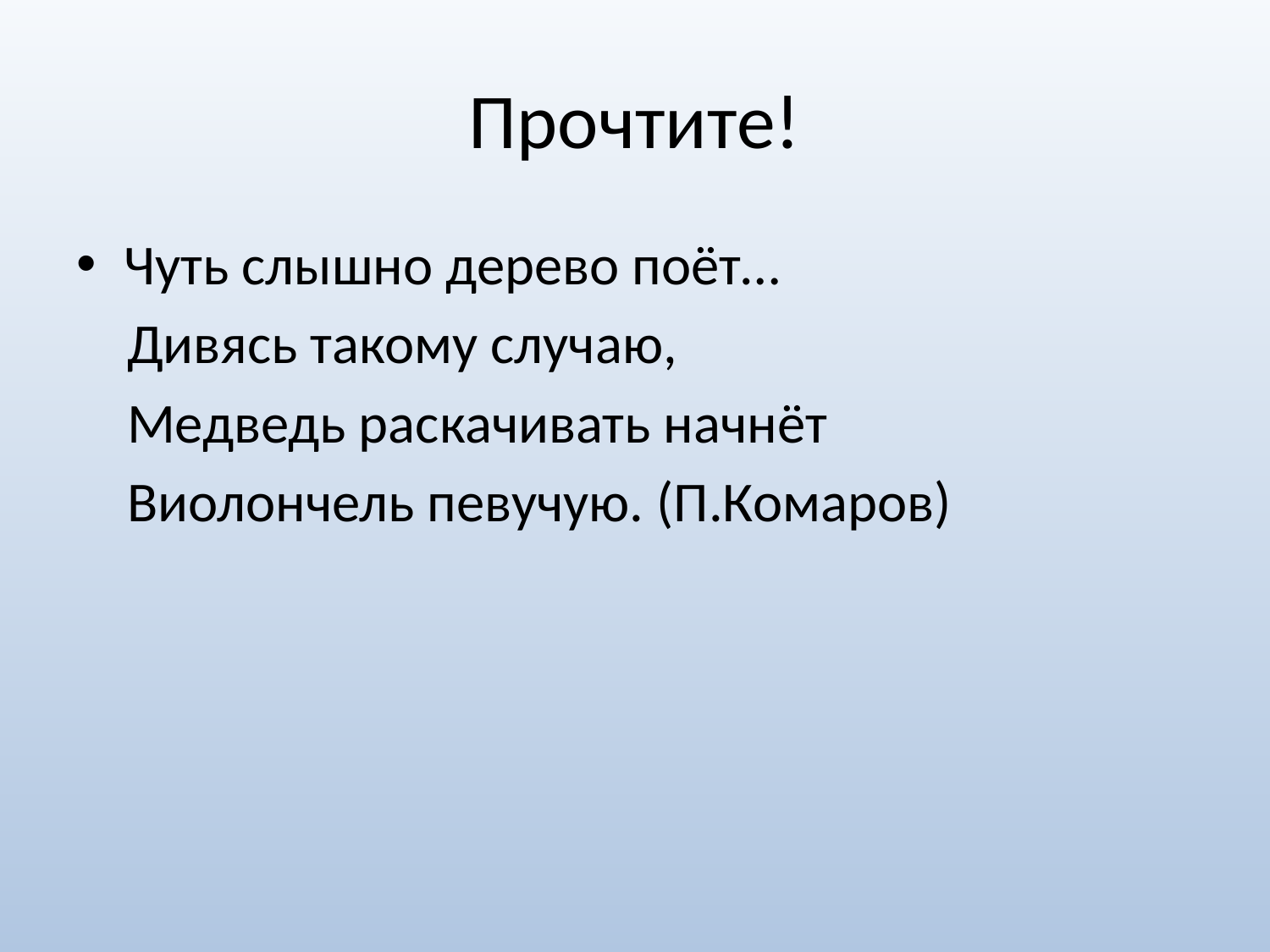

# Прочтите!
Чуть слышно дерево поёт…
    Дивясь такому случаю,
    Медведь раскачивать начнёт
    Виолончель певучую. (П.Комаров)